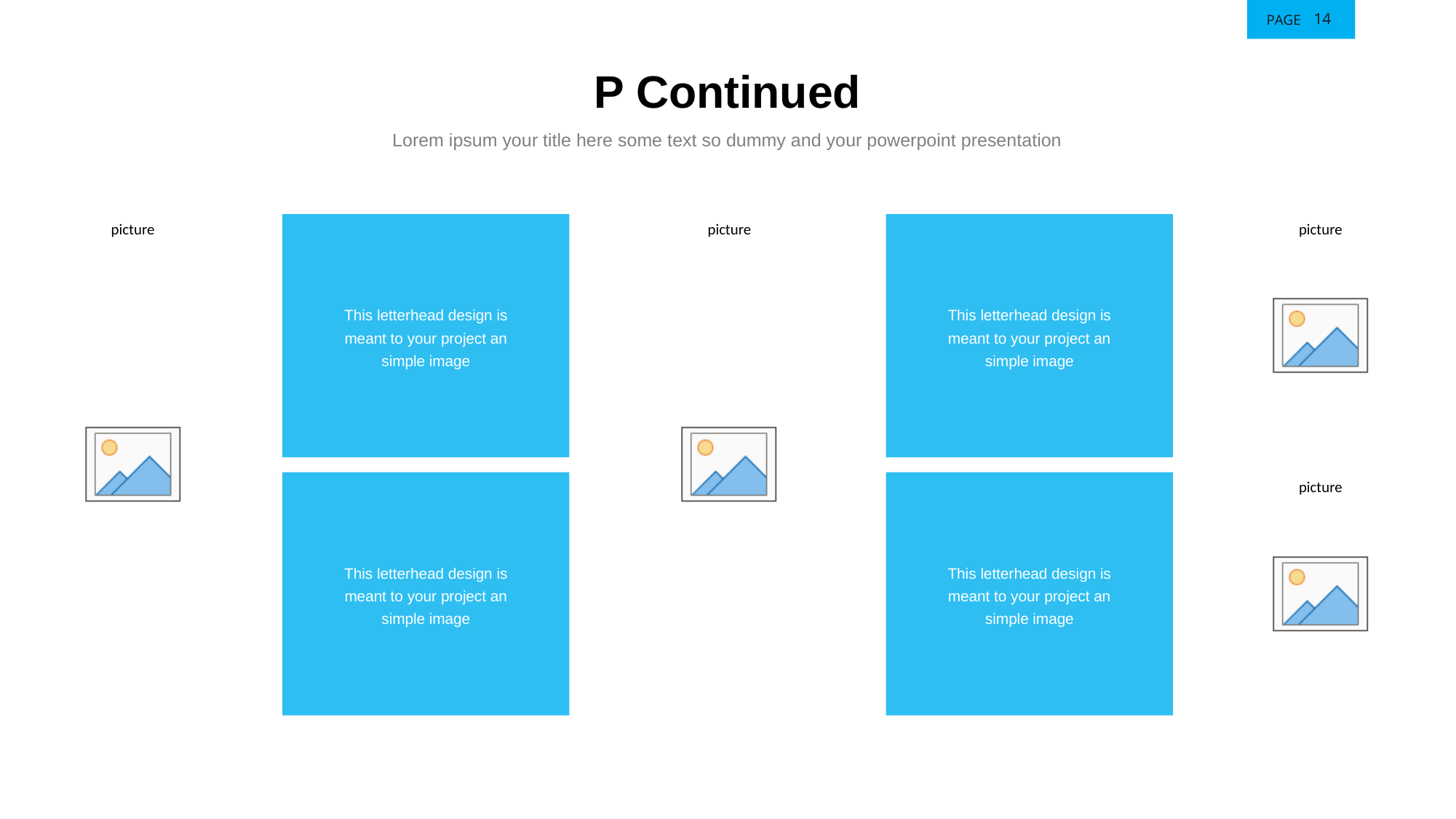

14
# P Continued
Lorem ipsum your title here some text so dummy and your powerpoint presentation

This letterhead design is meant to your project an simple image
This letterhead design is meant to your project an simple image

This letterhead design is meant to your project an simple image
This letterhead design is meant to your project an simple image